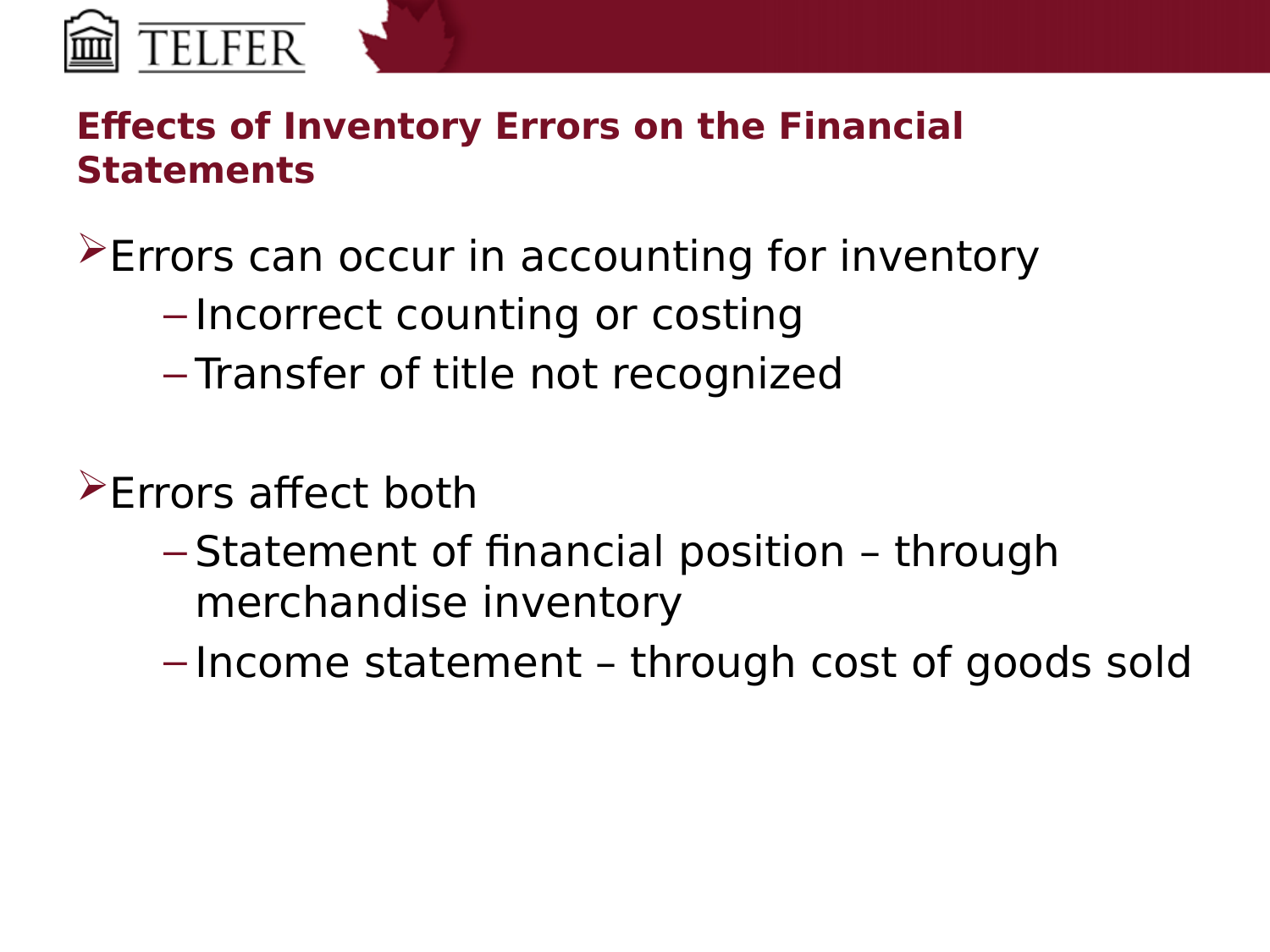

# Effects of Inventory Errors on the Financial Statements
Errors can occur in accounting for inventory
Incorrect counting or costing
Transfer of title not recognized

Errors affect both
Statement of financial position – through merchandise inventory
Income statement – through cost of goods sold